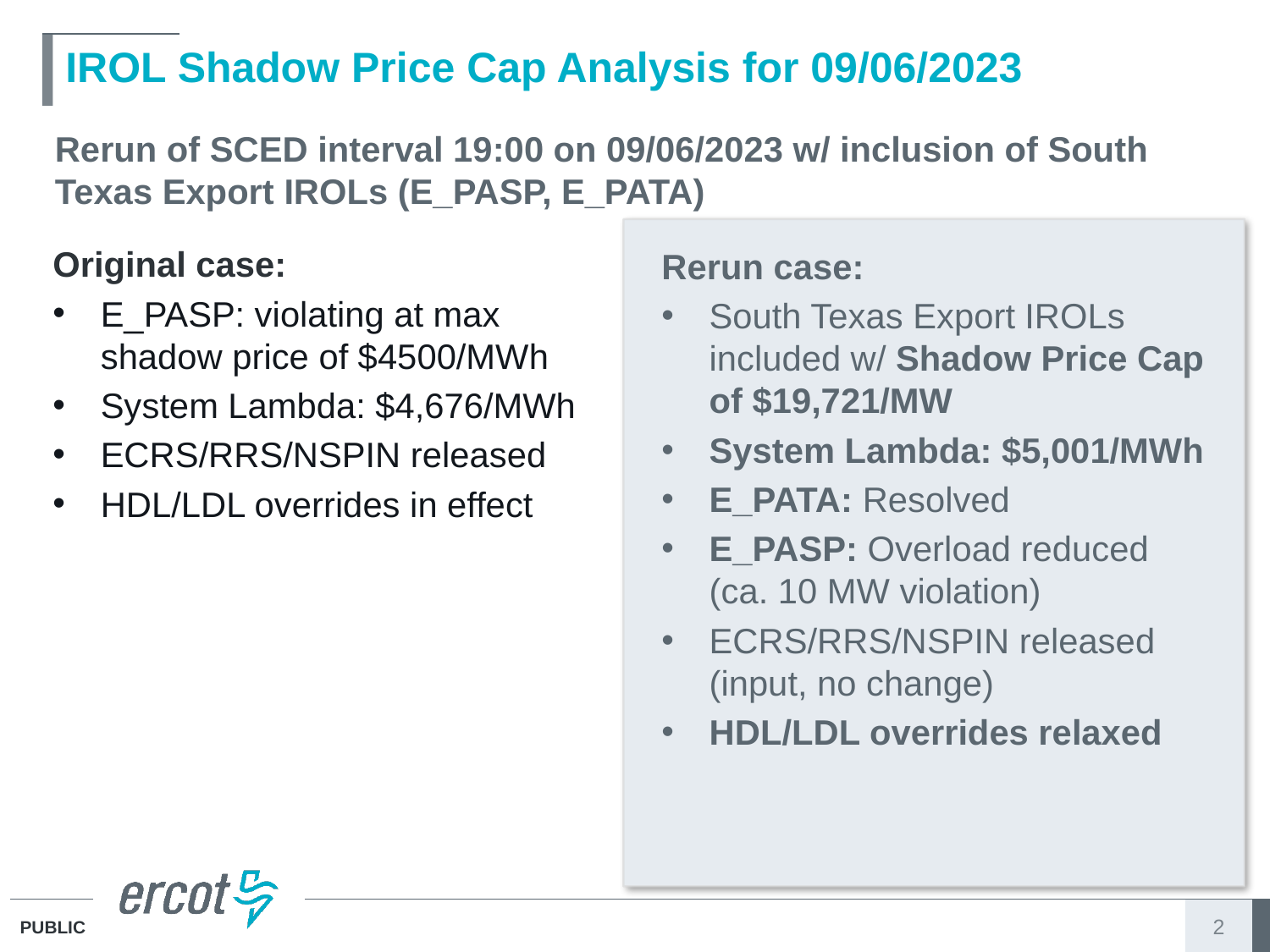

# IROL Shadow Price Cap Analysis for 09/06/2023
Rerun of SCED interval 19:00 on 09/06/2023 w/ inclusion of South Texas Export IROLs (E_PASP, E_PATA)
Original case:
E_PASP: violating at max shadow price of $4500/MWh
System Lambda: $4,676/MWh
ECRS/RRS/NSPIN released
HDL/LDL overrides in effect

Rerun case:
South Texas Export IROLs included w/ Shadow Price Cap of $19,721/MW
System Lambda: $5,001/MWh
E_PATA: Resolved
E_PASP: Overload reduced (ca. 10 MW violation)
ECRS/RRS/NSPIN released (input, no change)
HDL/LDL overrides relaxed

2